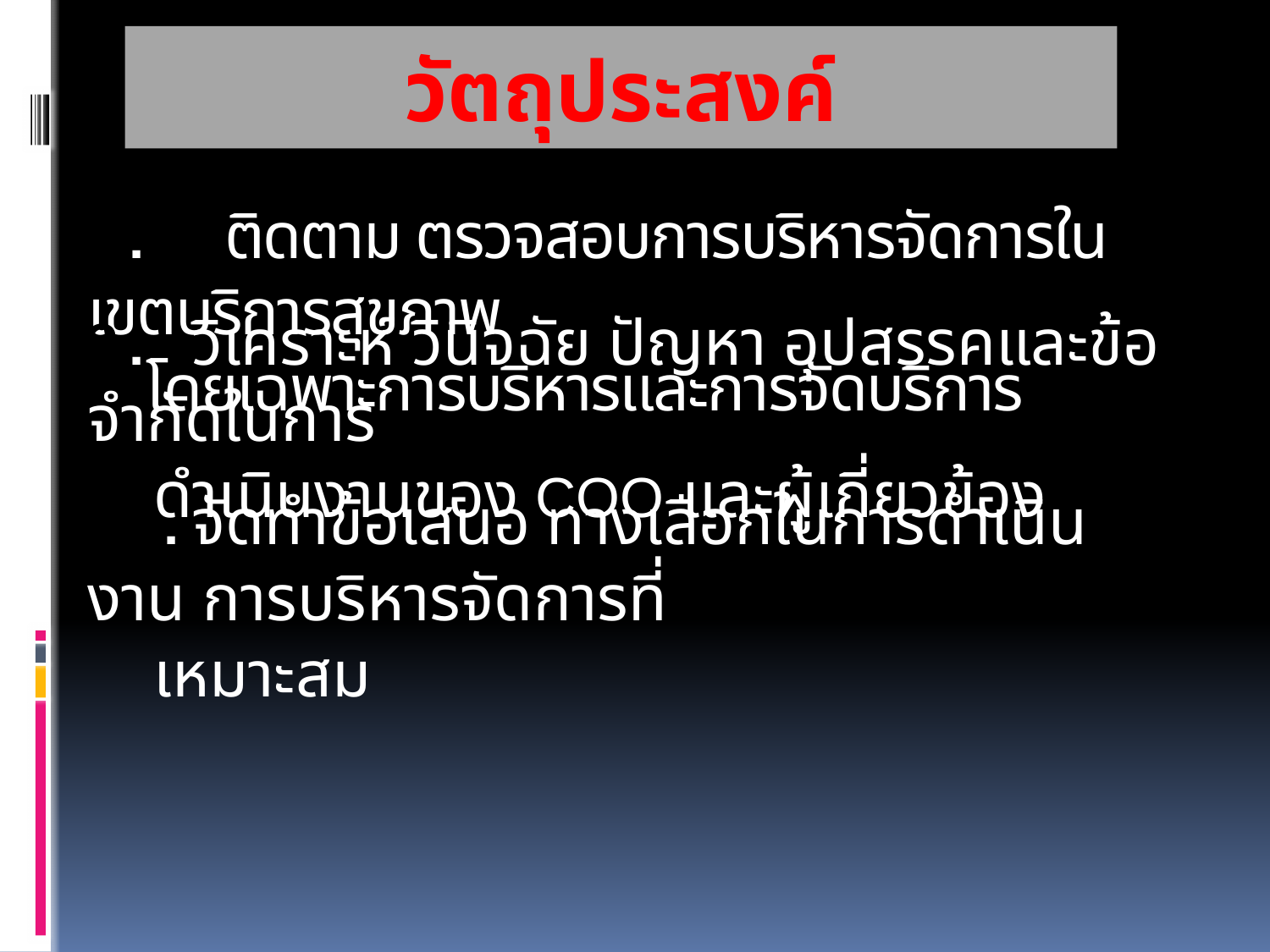

วัตถุประสงค์
# 1.  ติดตาม ตรวจสอบการบริหารจัดการในเขตบริการสุขภาพ โดยเฉพาะการบริหารและการจัดบริการ

2. วิเคราะห์ วินิจฉัย ปัญหา อุปสรรคและข้อจำกัดในการ
    ดำเนินงานของ COO และผู้เกี่ยวข้อง

3..จัดทำข้อเสนอ ทางเลือกในการดำเนินงาน การบริหารจัดการที่
    เหมาะสม